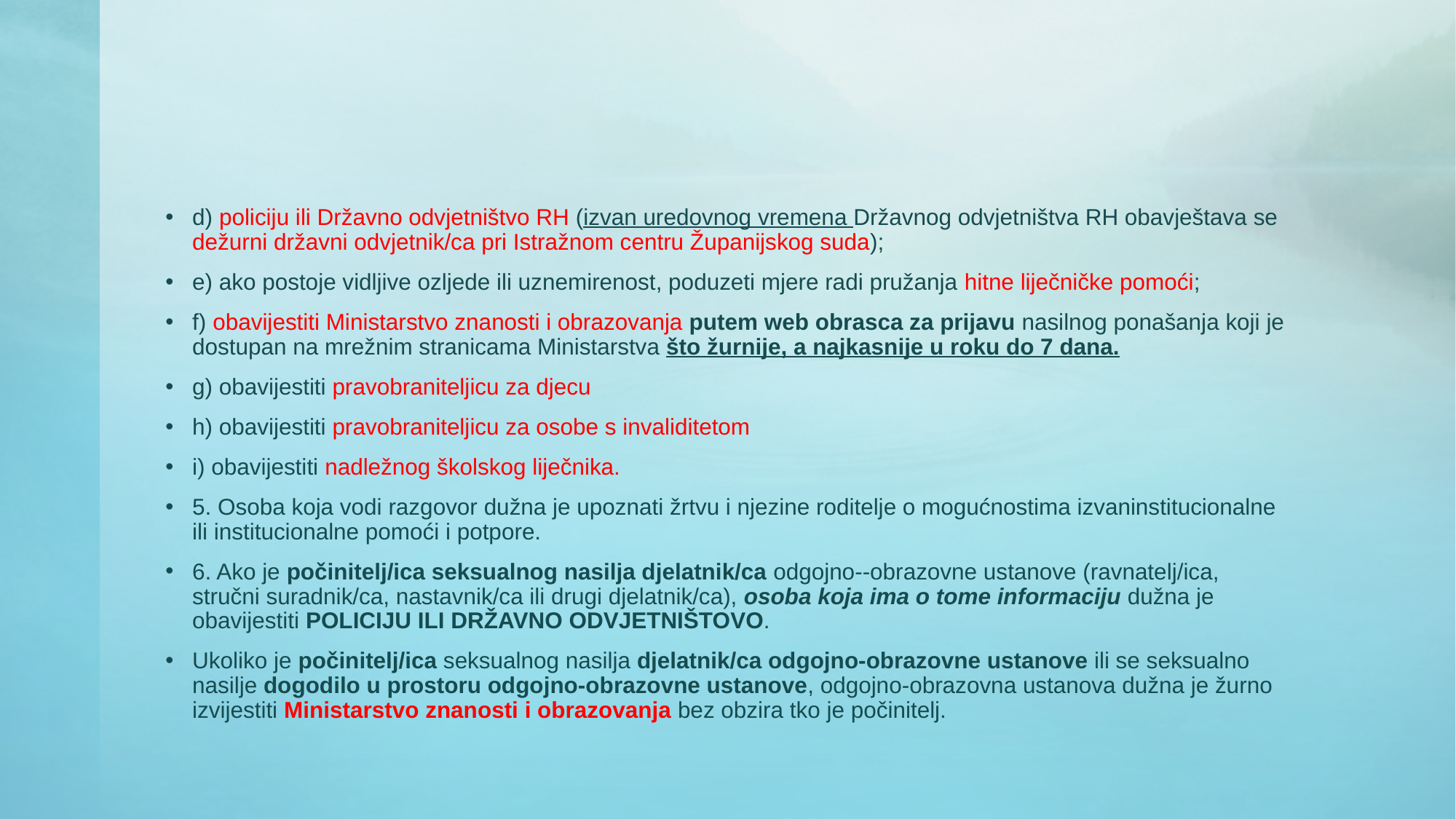

#
d) policiju ili Državno odvjetništvo RH (izvan uredovnog vremena Državnog odvjetništva RH obavještava se dežurni državni odvjetnik/ca pri Istražnom centru Županijskog suda);
e) ako postoje vidljive ozljede ili uznemirenost, poduzeti mjere radi pružanja hitne liječničke pomoći;
f) obavijestiti Ministarstvo znanosti i obrazovanja putem web obrasca za prijavu nasilnog ponašanja koji je dostupan na mrežnim stranicama Ministarstva što žurnije, a najkasnije u roku do 7 dana.
g) obavijestiti pravobraniteljicu za djecu
h) obavijestiti pravobraniteljicu za osobe s invaliditetom
i) obavijestiti nadležnog školskog liječnika.
5. Osoba koja vodi razgovor dužna je upoznati žrtvu i njezine roditelje o mogućnostima izvaninstitucionalne ili institucionalne pomoći i potpore.
6. Ako je počinitelj/ica seksualnog nasilja djelatnik/ca odgojno--obrazovne ustanove (ravnatelj/ica, stručni suradnik/ca, nastavnik/ca ili drugi djelatnik/ca), osoba koja ima o tome informaciju dužna je obavijestiti POLICIJU ILI DRŽAVNO ODVJETNIŠTOVO.
Ukoliko je počinitelj/ica seksualnog nasilja djelatnik/ca odgojno-obrazovne ustanove ili se seksualno nasilje dogodilo u prostoru odgojno-obrazovne ustanove, odgojno-obrazovna ustanova dužna je žurno izvijestiti Ministarstvo znanosti i obrazovanja bez obzira tko je počinitelj.